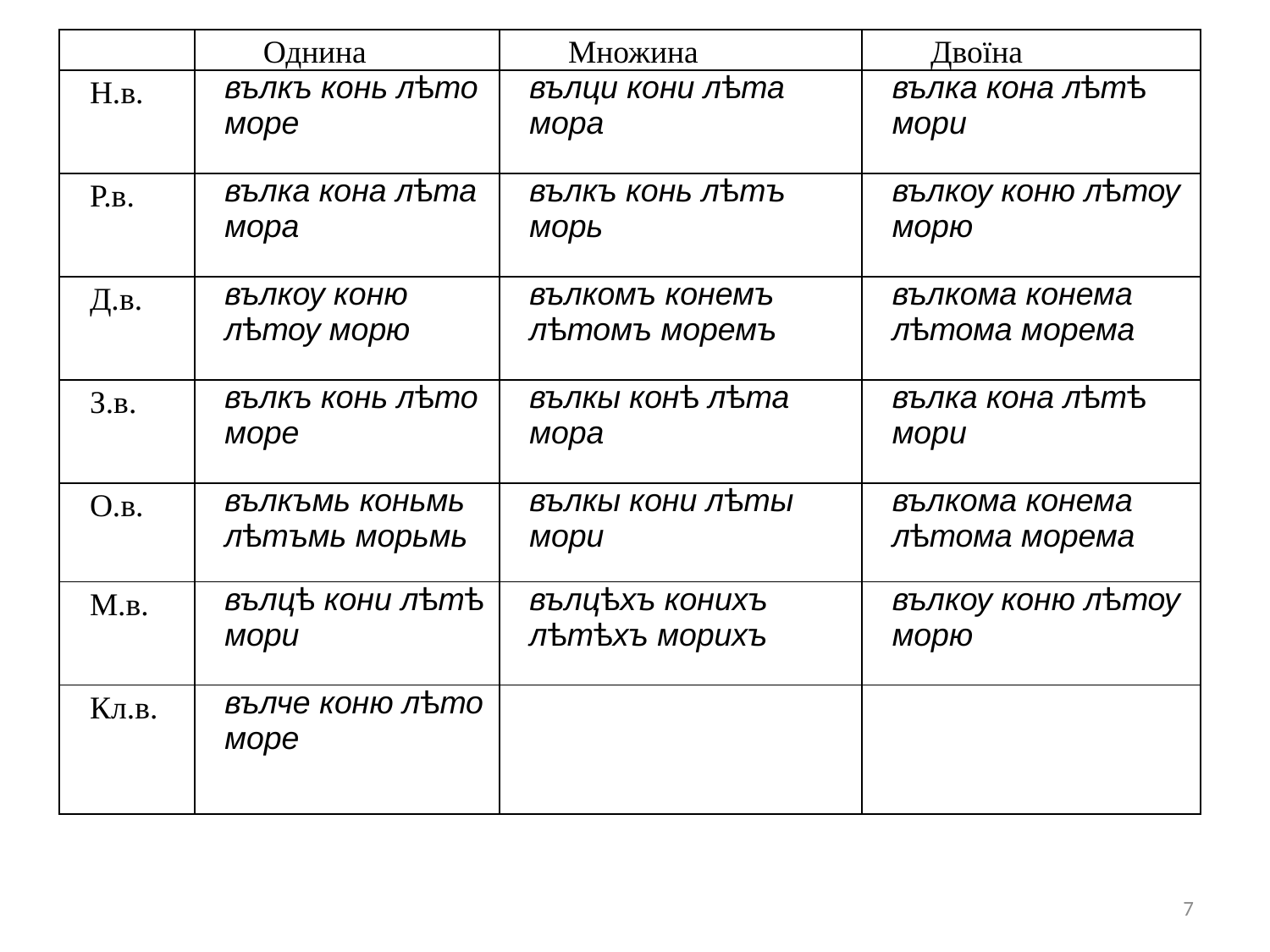

|  | Однина | Множина | Двоїна |
| --- | --- | --- | --- |
| Н.в. | вълкъ конь лѣто море | вълци кони лѣта мора | вълка кона лѣтѣ мори |
| Р.в. | вълка кона лѣта мора | вълкъ конь лѣтъ морь | вълкоу коню лѣтоу морю |
| Д.в. | вълкоу коню лѣтоу морю | вълкомъ конемъ лѣтомъ моремъ | вълкома конема лѣтома морема |
| З.в. | вълкъ конь лѣто море | вълкы конѣ лѣта мора | вълка кона лѣтѣ мори |
| О.в. | вълкъмь коньмь лѣтъмь морьмь | вълкы кони лѣты мори | вълкома конема лѣтома морема |
| М.в. | вълцѣ кони лѣтѣ мори | вълцѣхъ конихъ лѣтѣхъ морихъ | вълкоу коню лѣтоу морю |
| Кл.в. | вълче коню лѣто море |  |  |
7